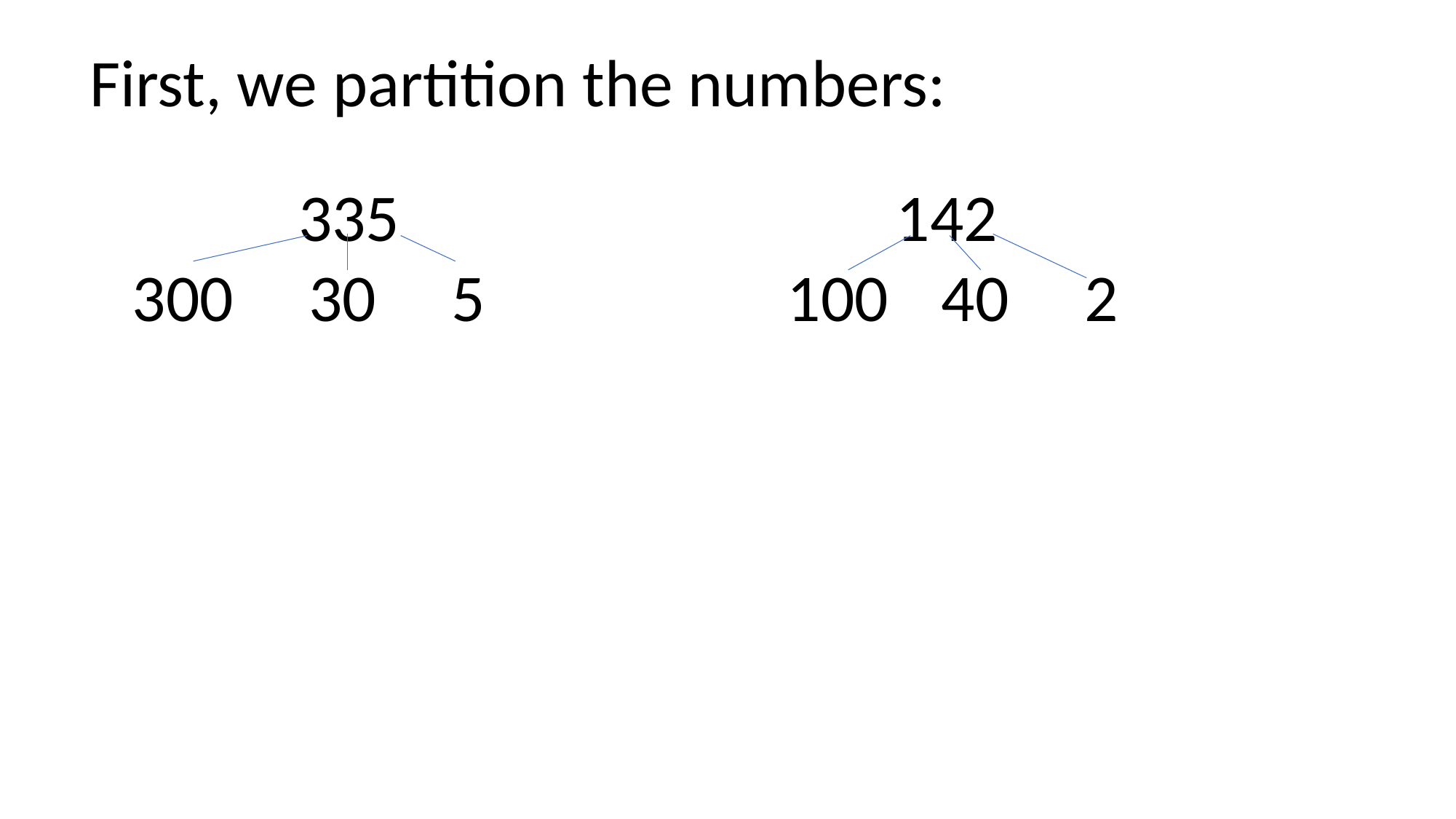

First, we partition the numbers:
           335 					142
300     30     5			100	   40     2